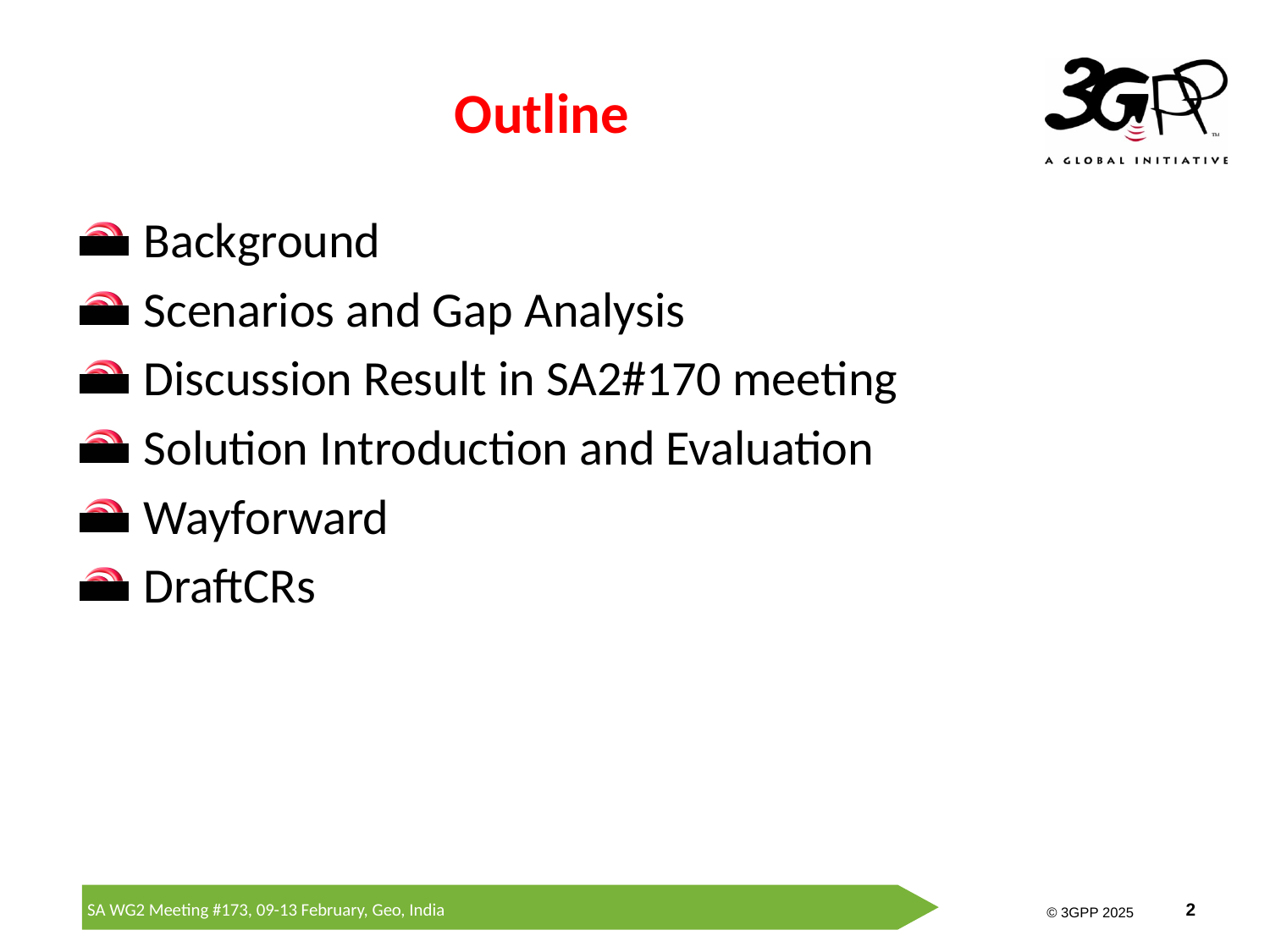

# Outline
Background
Scenarios and Gap Analysis
Discussion Result in SA2#170 meeting
Solution Introduction and Evaluation
Wayforward
DraftCRs